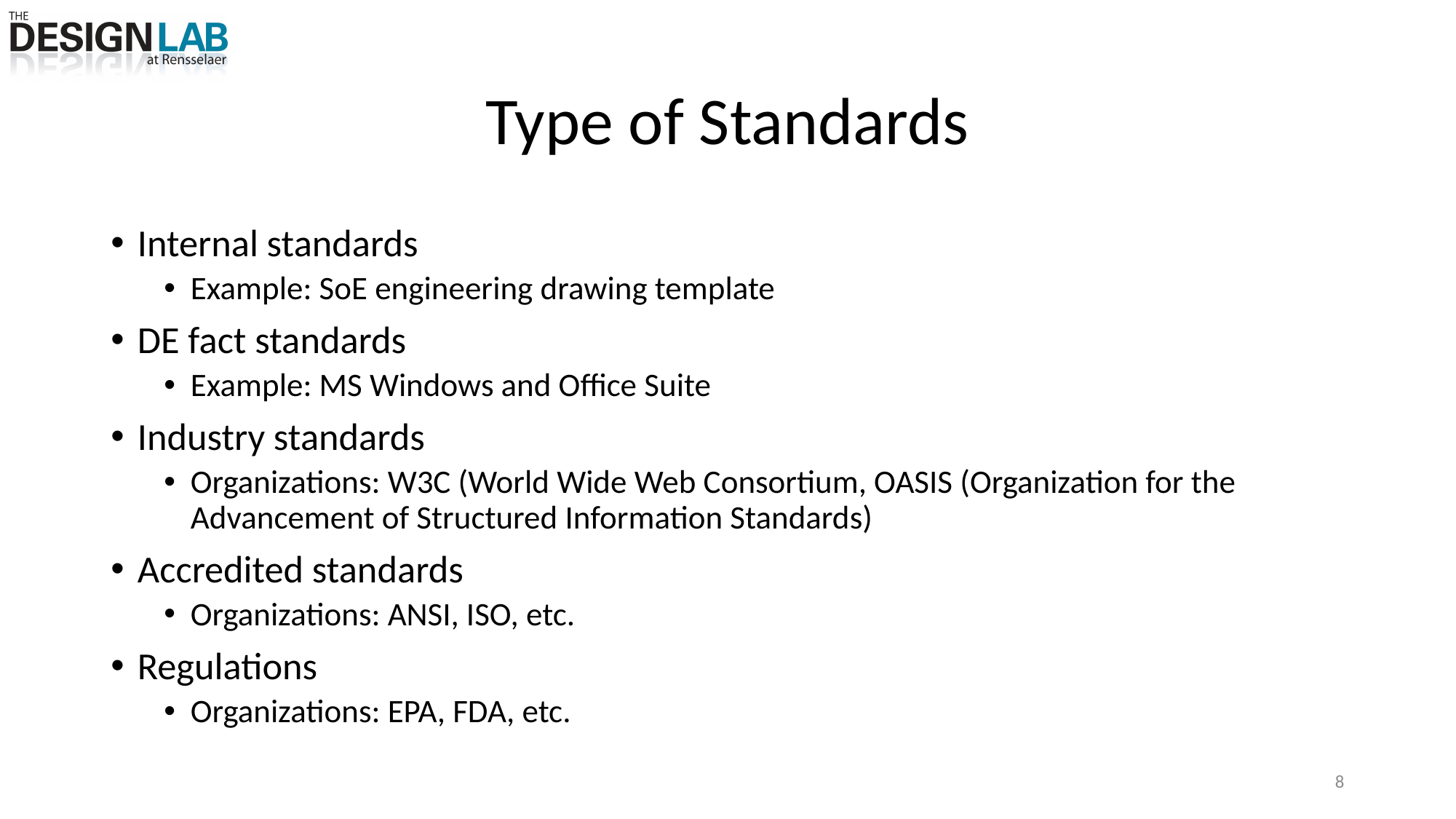

# Type of Standards
Internal standards
Example: SoE engineering drawing template
DE fact standards
Example: MS Windows and Office Suite
Industry standards
Organizations: W3C (World Wide Web Consortium, OASIS (Organization for the Advancement of Structured Information Standards)
Accredited standards
Organizations: ANSI, ISO, etc.
Regulations
Organizations: EPA, FDA, etc.
8